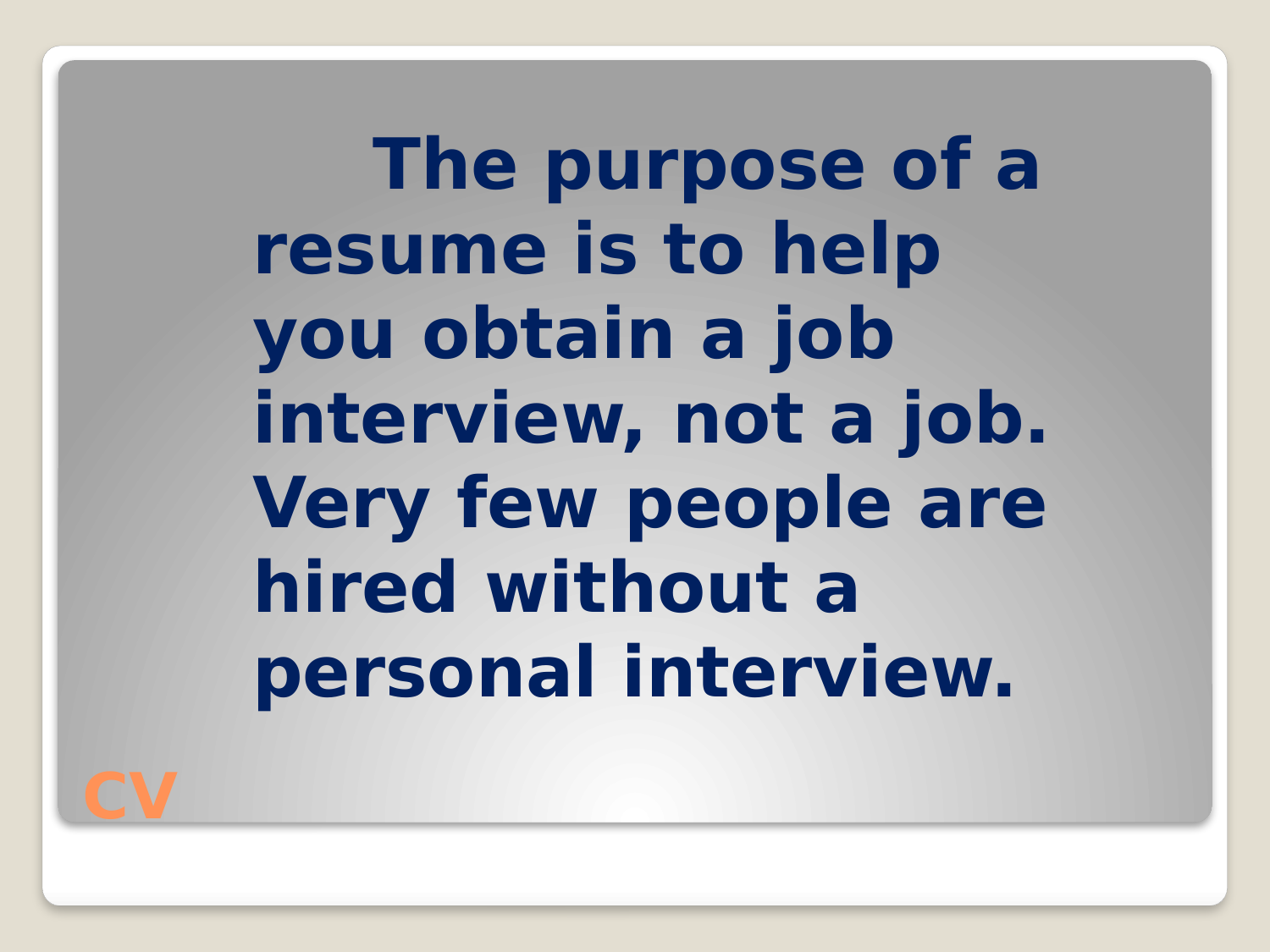

The purpose of a resume is to help you obtain a job interview, not a job. Very few people are hired without a personal interview.

# CV